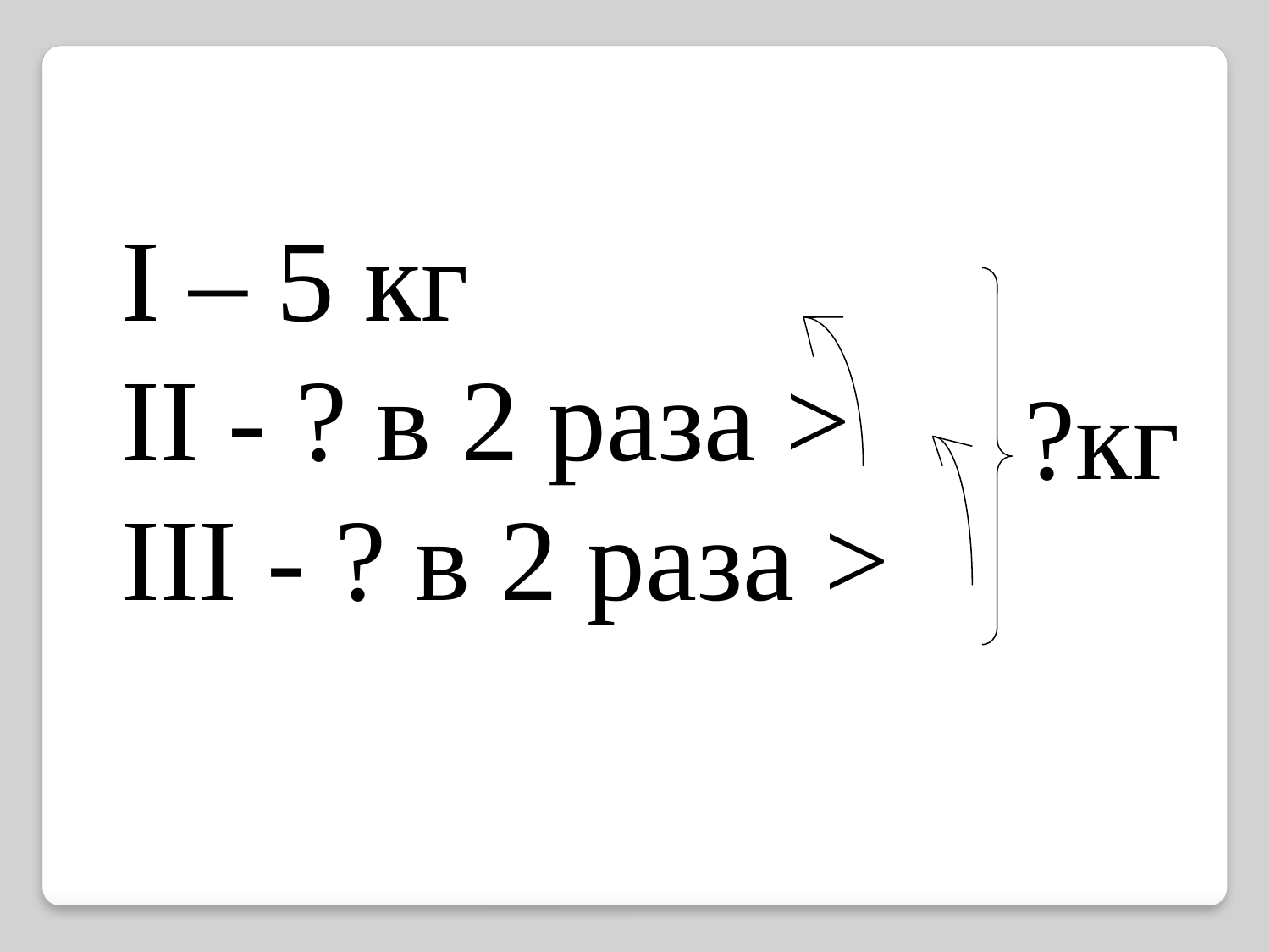

I – 5 кг
II - ? в 2 раза >
III - ? в 2 раза >

?кг